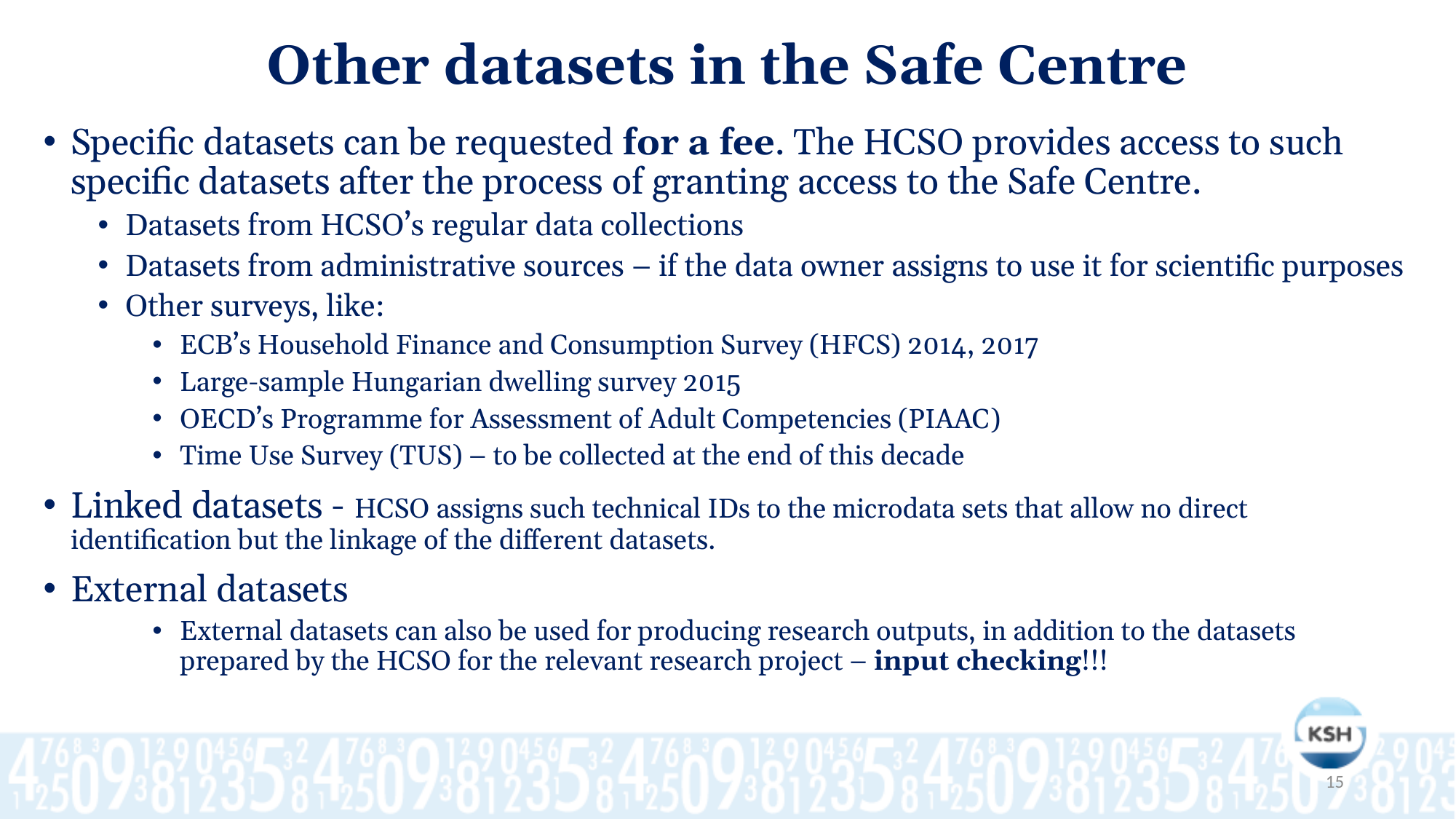

Other datasets in the Safe Centre
Specific datasets can be requested for a fee. The HCSO provides access to such specific datasets after the process of granting access to the Safe Centre.
Datasets from HCSO’s regular data collections
Datasets from administrative sources – if the data owner assigns to use it for scientific purposes
Other surveys, like:
ECB’s Household Finance and Consumption Survey (HFCS) 2014, 2017
Large-sample Hungarian dwelling survey 2015
OECD’s Programme for Assessment of Adult Competencies (PIAAC)
Time Use Survey (TUS) – to be collected at the end of this decade
Linked datasets - HCSO assigns such technical IDs to the microdata sets that allow no direct identification but the linkage of the different datasets.
External datasets
External datasets can also be used for producing research outputs, in addition to the datasets prepared by the HCSO for the relevant research project – input checking!!!
15